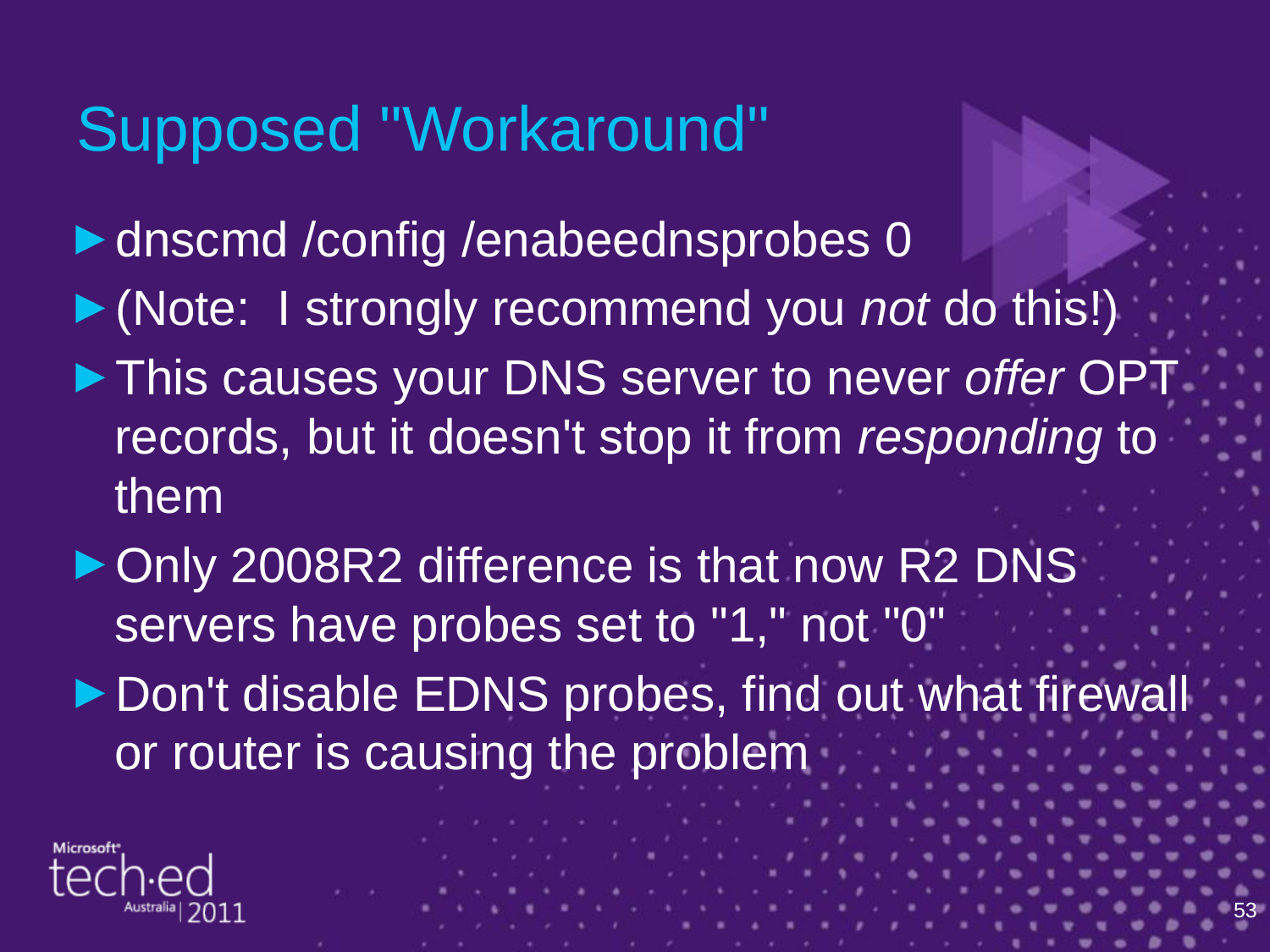

# Supposed "Workaround"
dnscmd /config /enabeednsprobes 0
(Note:  I strongly recommend you not do this!)
This causes your DNS server to never offer OPT records, but it doesn't stop it from responding to them
Only 2008R2 difference is that now R2 DNS servers have probes set to "1," not "0"
Don't disable EDNS probes, find out what firewall or router is causing the problem
53